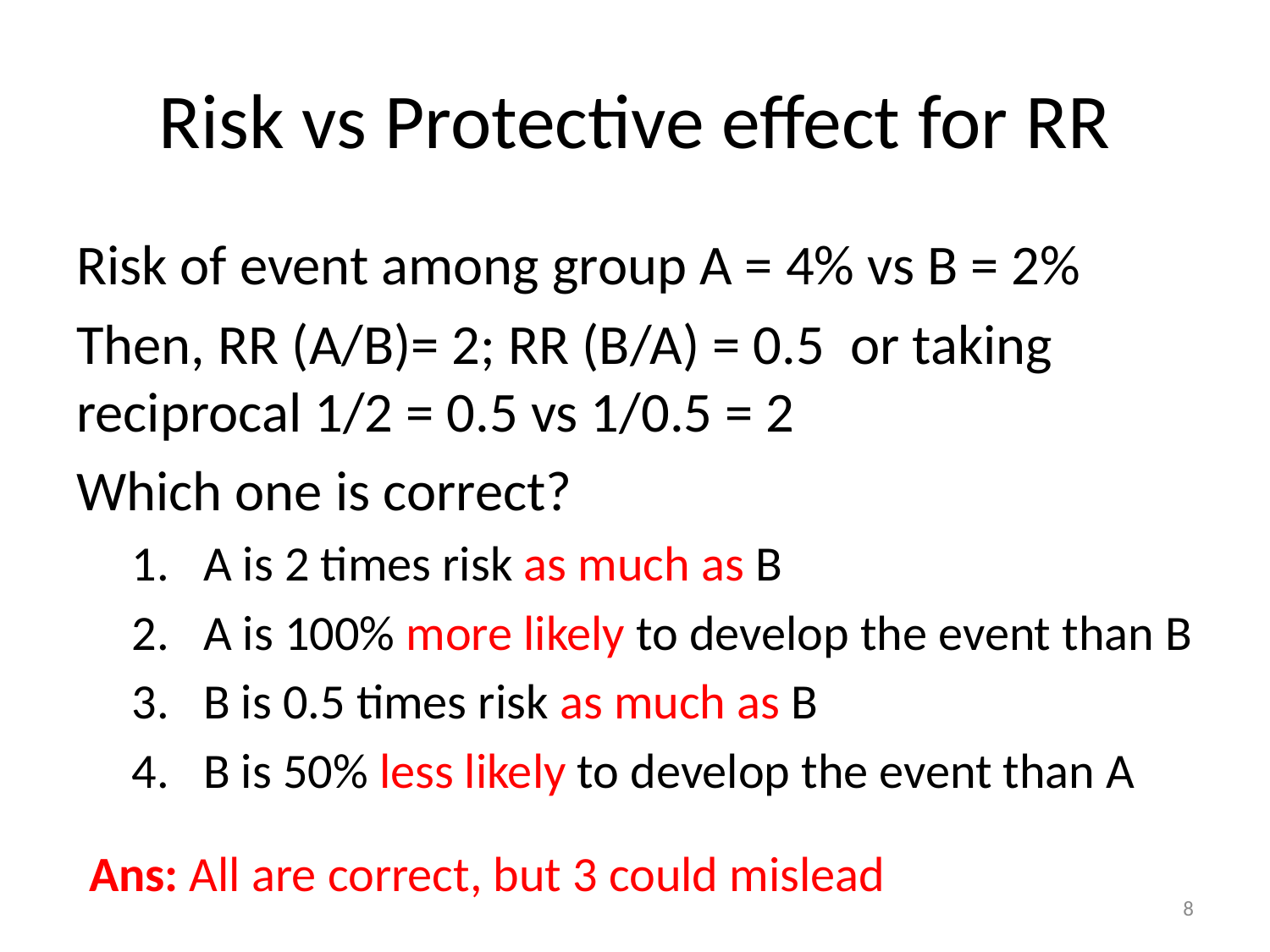

# Risk vs Protective effect for RR
Risk of event among group A = 4% vs B = 2%
Then, RR (A/B)= 2; RR (B/A) = 0.5  or taking reciprocal 1/2 = 0.5 vs 1/0.5 = 2
Which one is correct?
A is 2 times risk as much as B
A is 100% more likely to develop the event than B
B is 0.5 times risk as much as B
B is 50% less likely to develop the event than A
Ans: All are correct, but 3 could mislead
8